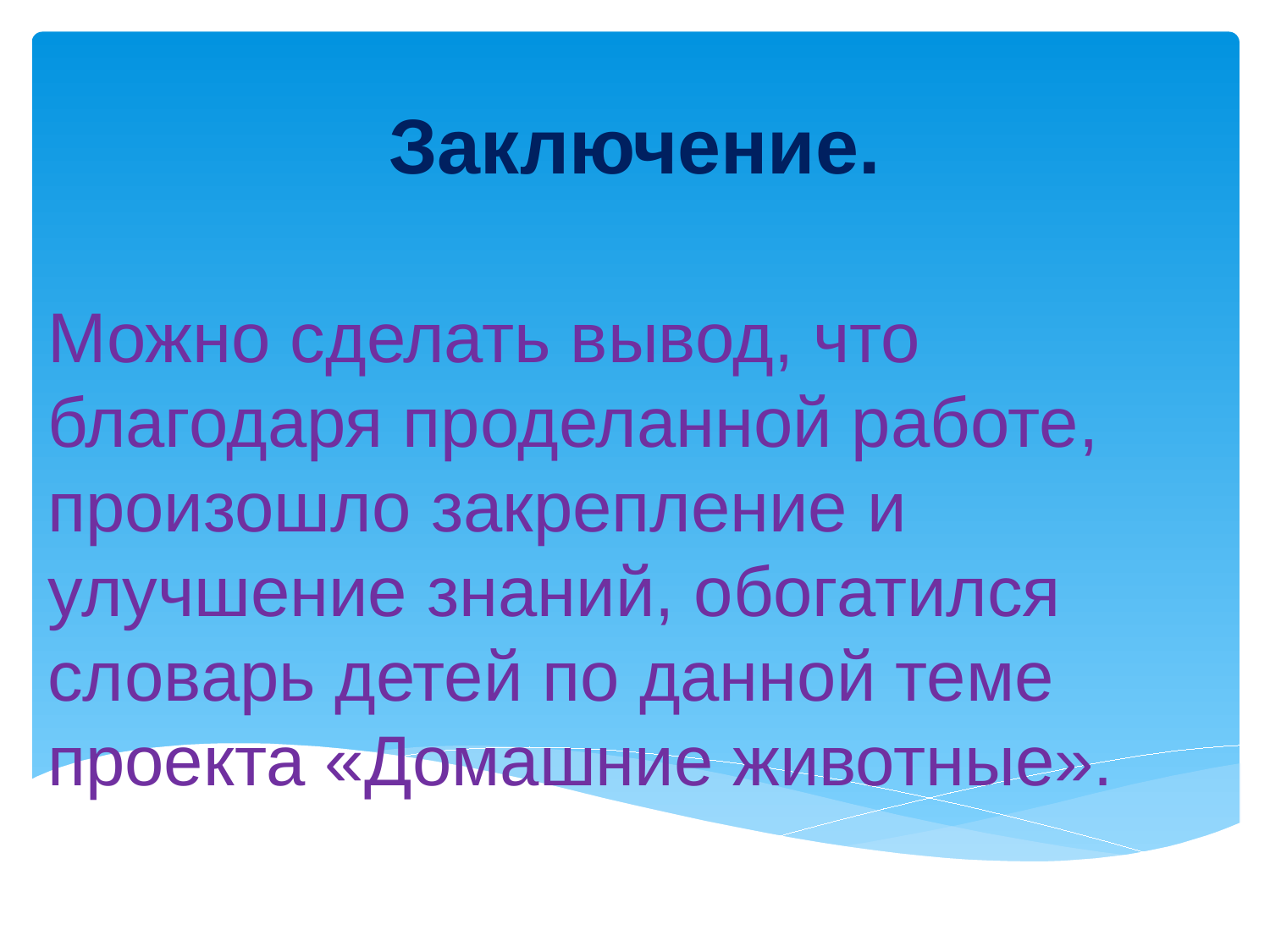

# Заключение.
Можно сделать вывод, что благодаря проделанной работе, произошло закрепление и улучшение знаний, обогатился словарь детей по данной теме проекта «Домашние животные».